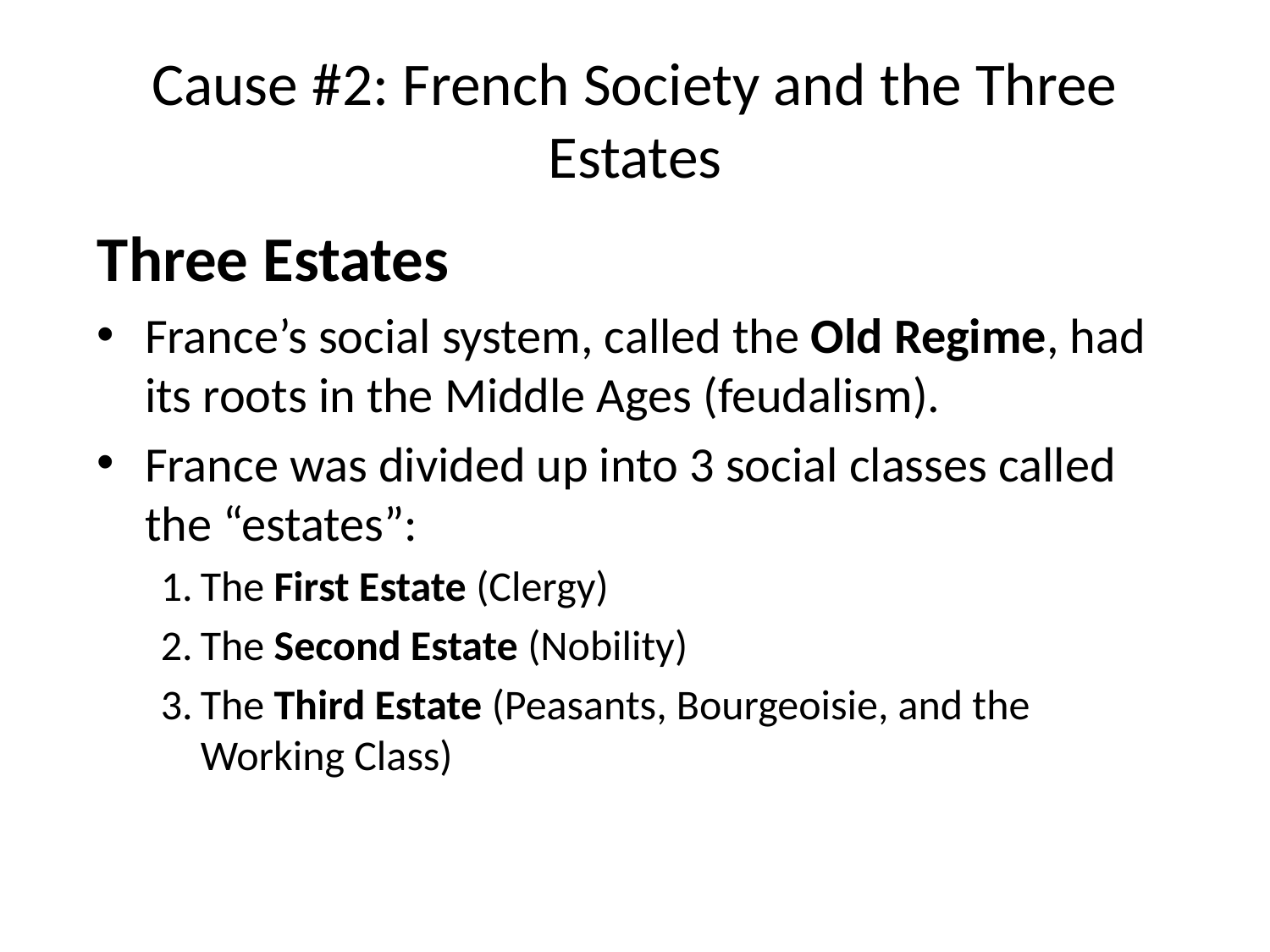

# Cause #2: French Society and the Three Estates
Three Estates
France’s social system, called the Old Regime, had its roots in the Middle Ages (feudalism).
France was divided up into 3 social classes called the “estates”:
The First Estate (Clergy)
The Second Estate (Nobility)
The Third Estate (Peasants, Bourgeoisie, and the Working Class)